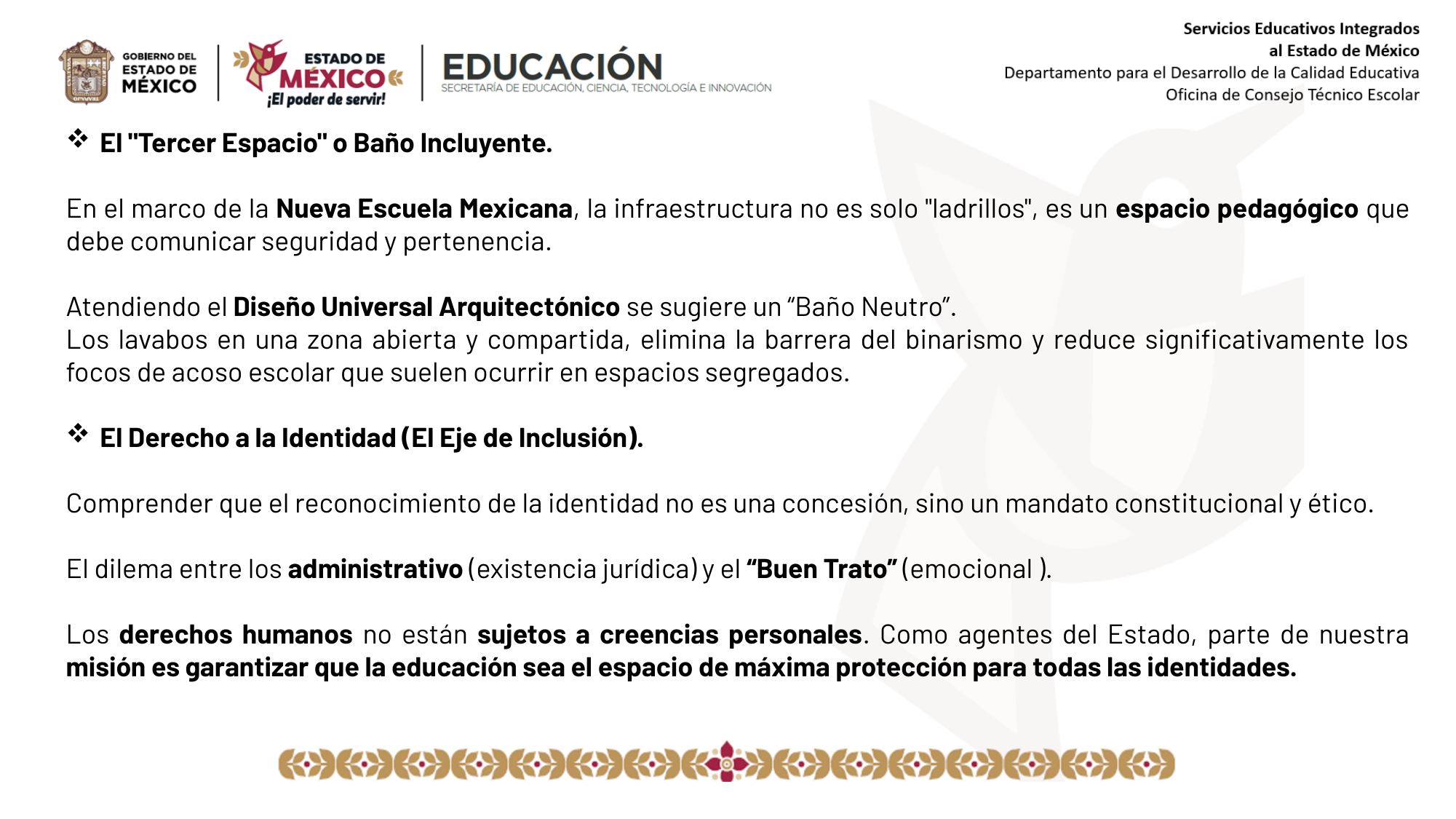

El "Tercer Espacio" o Baño Incluyente.

En el marco de la Nueva Escuela Mexicana, la infraestructura no es solo "ladrillos", es un espacio pedagógico que debe comunicar seguridad y pertenencia.

Atendiendo el Diseño Universal Arquitectónico se sugiere un “Baño Neutro”.
Los lavabos en una zona abierta y compartida, elimina la barrera del binarismo y reduce significativamente los focos de acoso escolar que suelen ocurrir en espacios segregados.

El Derecho a la Identidad (El Eje de Inclusión).

Comprender que el reconocimiento de la identidad no es una concesión, sino un mandato constitucional y ético.

El dilema entre los administrativo (existencia jurídica) y el “Buen Trato” (emocional ).

Los derechos humanos no están sujetos a creencias personales. Como agentes del Estado, parte de nuestra misión es garantizar que la educación sea el espacio de máxima protección para todas las identidades.